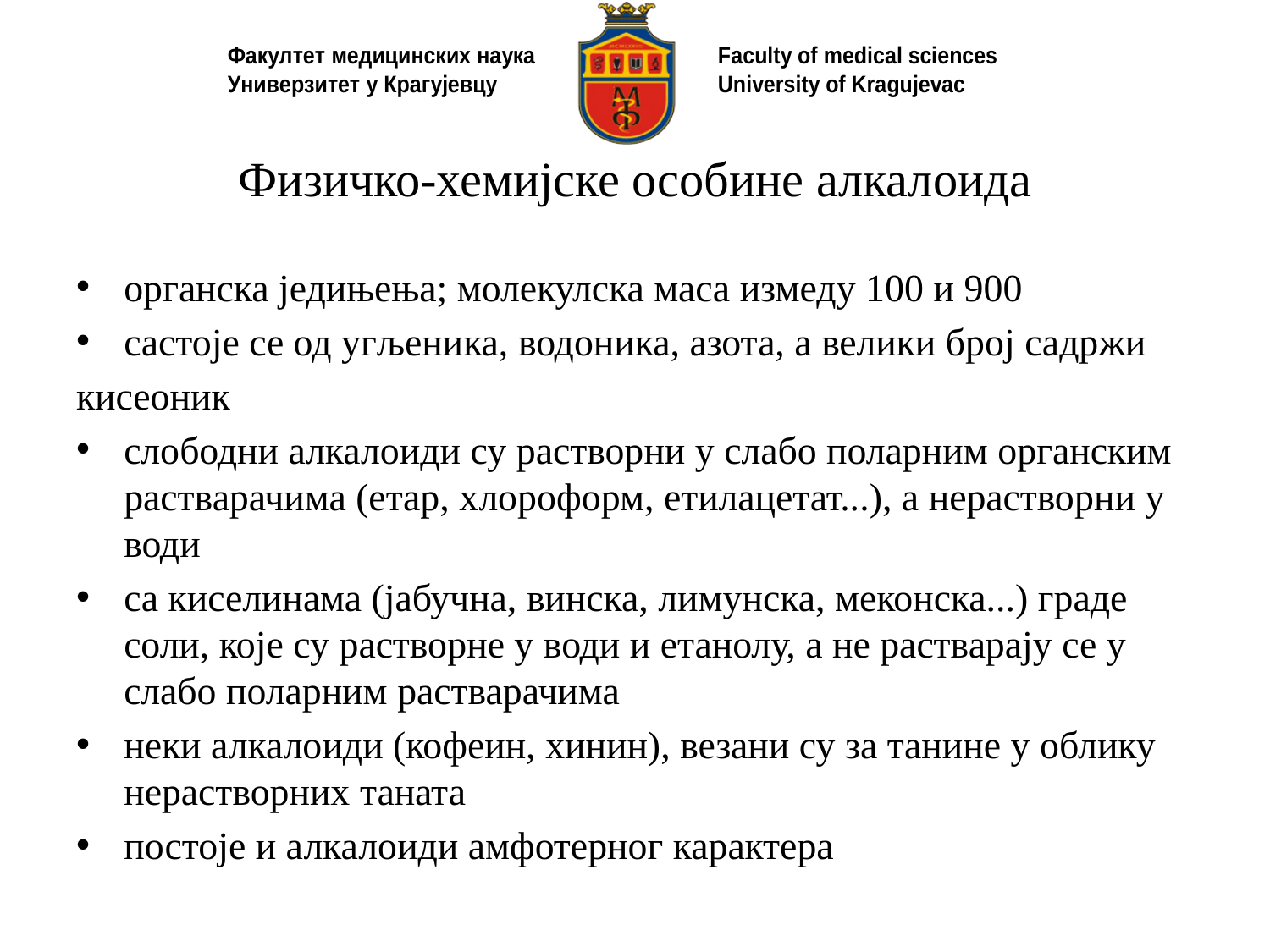

# Физичко-хемијске особине алкалоида
органска једињења; молекулска маса измеду 100 и 900
састоје се од угљеника, водоника, азота, а велики број садржи
кисеоник
слободни алкалоиди су растворни у слабо поларним органским растварачима (етар, хлороформ, етилацетат...), а нерастворни у води
са киселинама (јабучна, винска, лимунска, меконска...) граде соли, које су растворне у води и етанолу, а не растварају се у слабо поларним растварачима
неки алкалоиди (кофеин, хинин), везани су за танине у облику нерастворних таната
постоје и алкалоиди амфотерног карактера